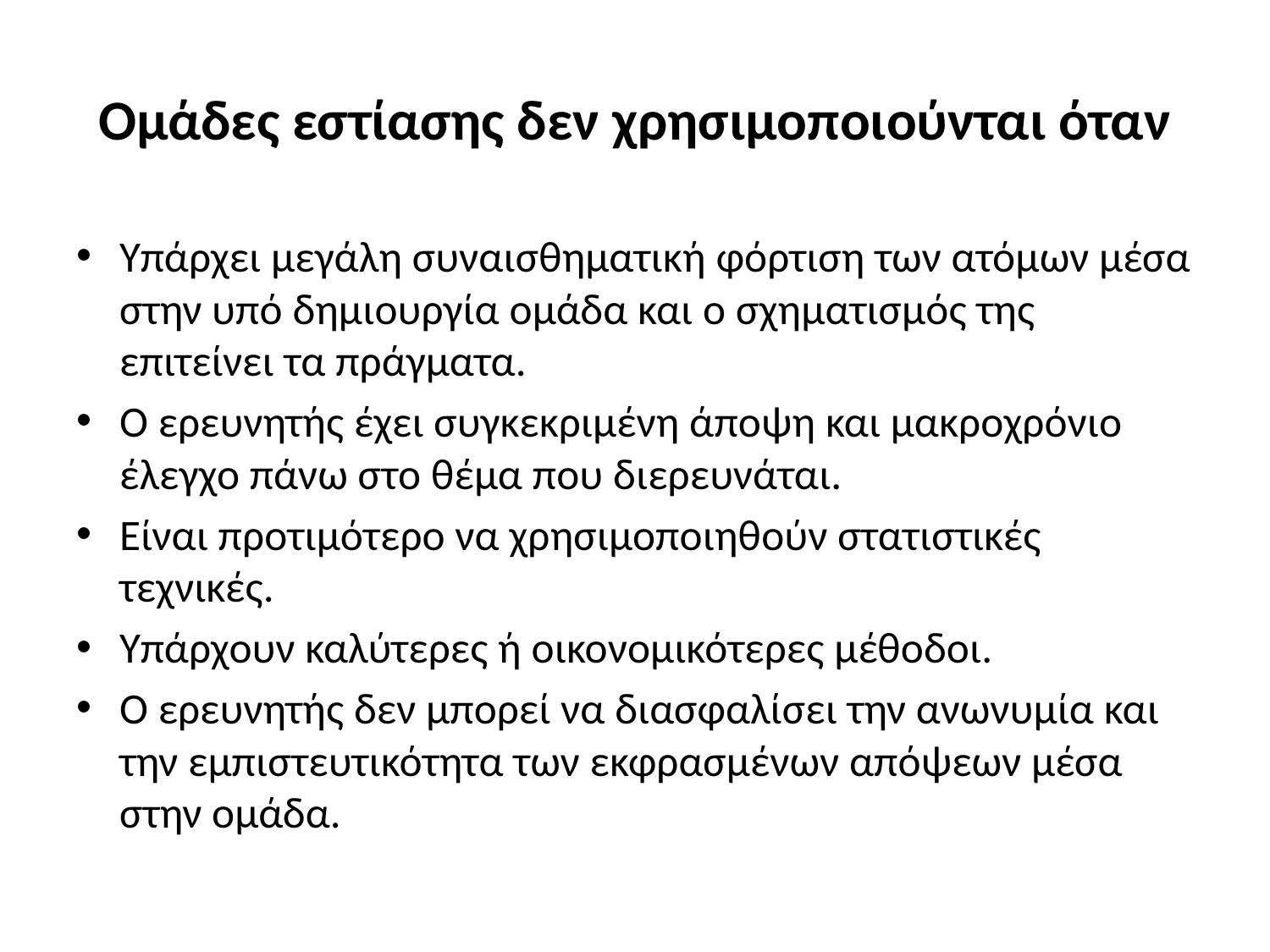

# Ομάδες εστίασης δεν χρησιμοποιούνται όταν
Υπάρχει μεγάλη συναισθηματική φόρτιση των ατόμων μέσα στην υπό δημιουργία ομάδα και ο σχηματισμός της επιτείνει τα πράγματα.
O ερευνητής έχει συγκεκριμένη άποψη και μακροχρόνιο έλεγχο πάνω στο θέμα που διερευνάται.
Είναι προτιμότερο να χρησιμοποιηθούν στατιστικές τεχνικές.
Υπάρχουν καλύτερες ή οικονομικότερες μέθοδοι.
O ερευνητής δεν μπορεί να διασφαλίσει την ανωνυμία και την εμπιστευτικότητα των εκφρασμένων απόψεων μέσα στην ομάδα.